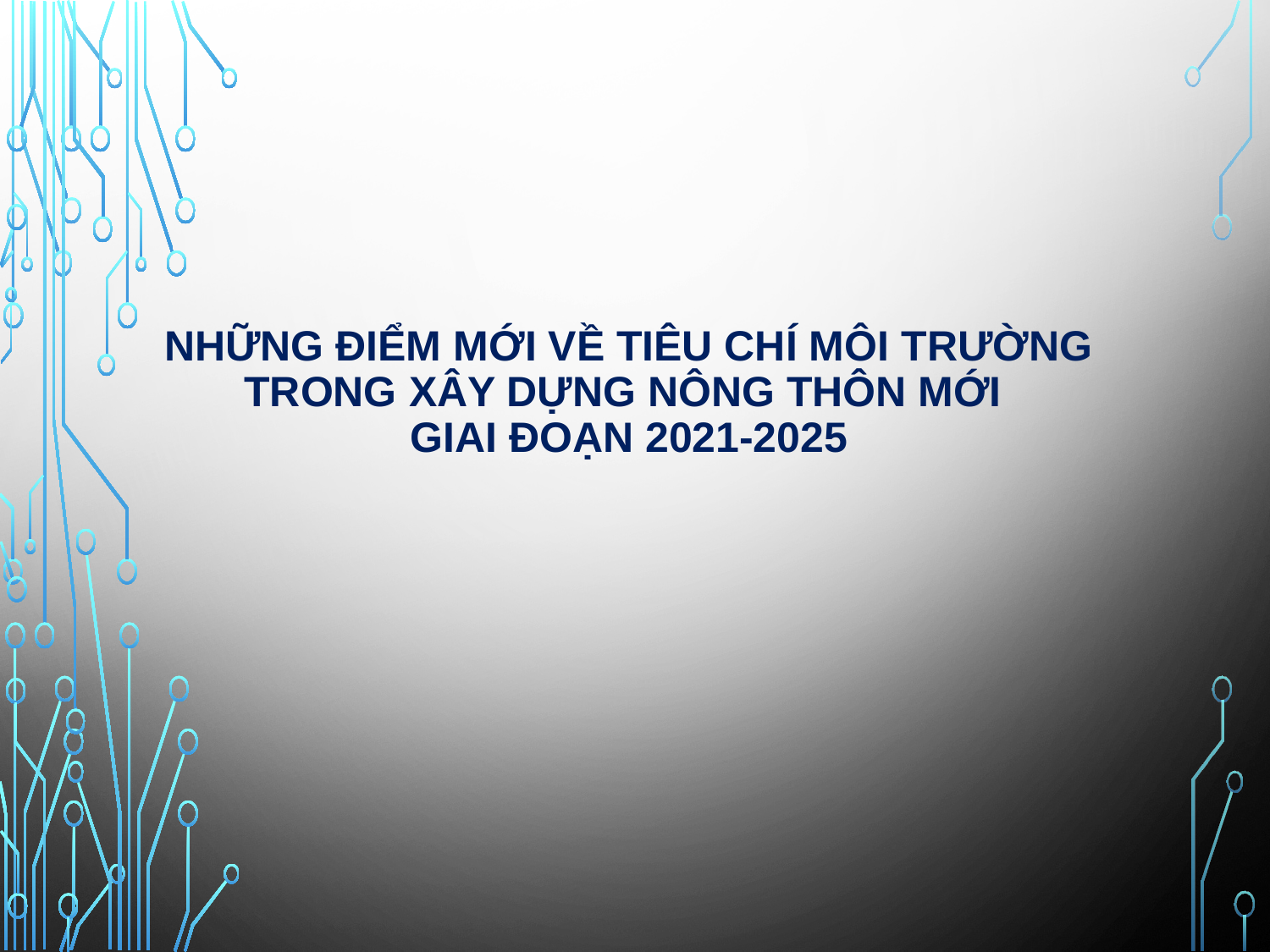

# NHỮNG ĐIỂM MỚI VỀ TIÊU CHÍ MÔI TRƯỜNG TRONG XÂY DỰNG NÔNG THÔN MỚI GIAI ĐOẠN 2021-2025